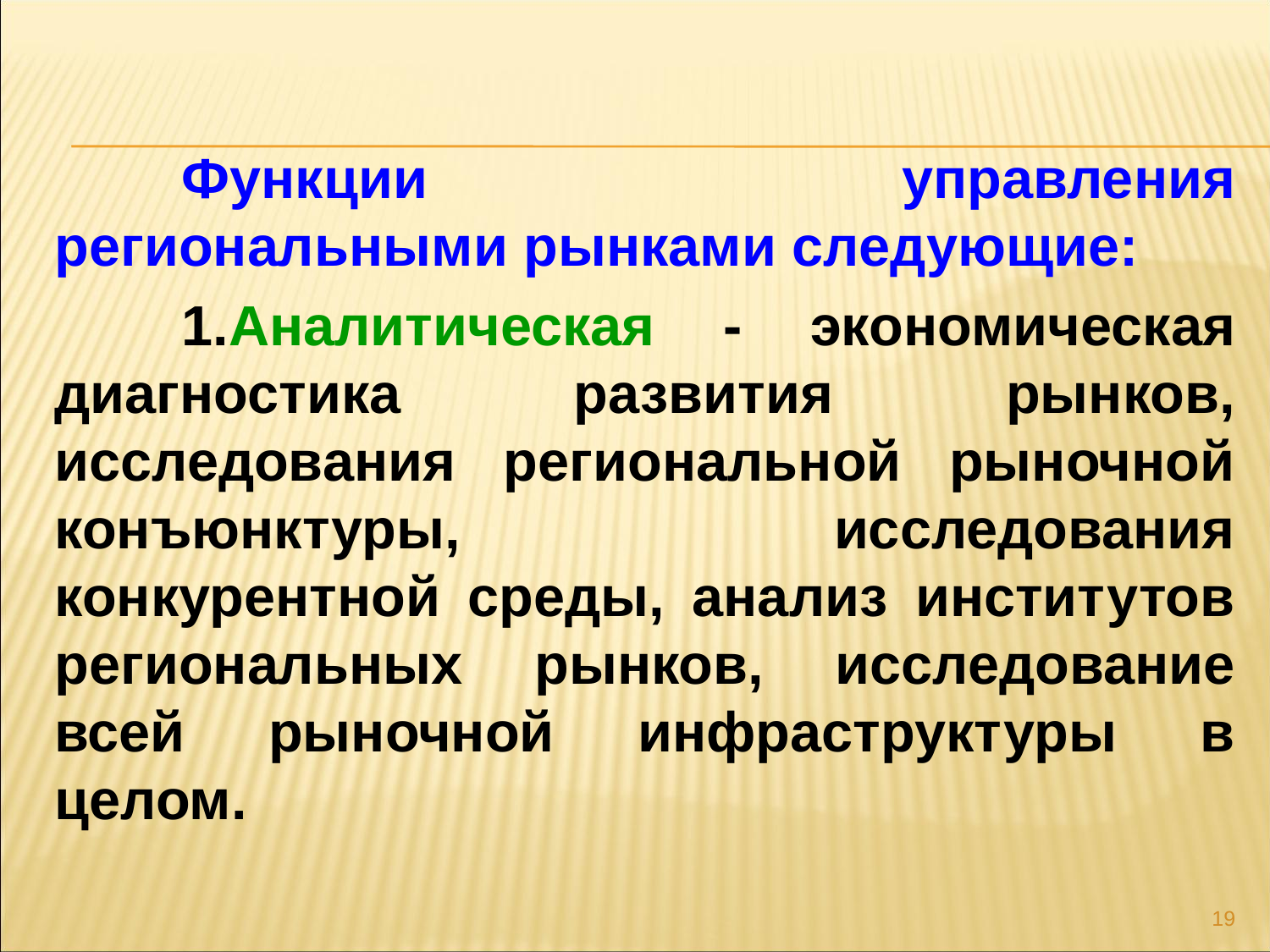

Функции управления региональными рынками следующие:
	1.Аналитическая - экономическая диагностика развития рынков, исследования региональной рыночной конъюнктуры, исследования конкурентной среды, анализ институтов региональных рынков, исследование всей рыночной инфраструктуры в целом.
19